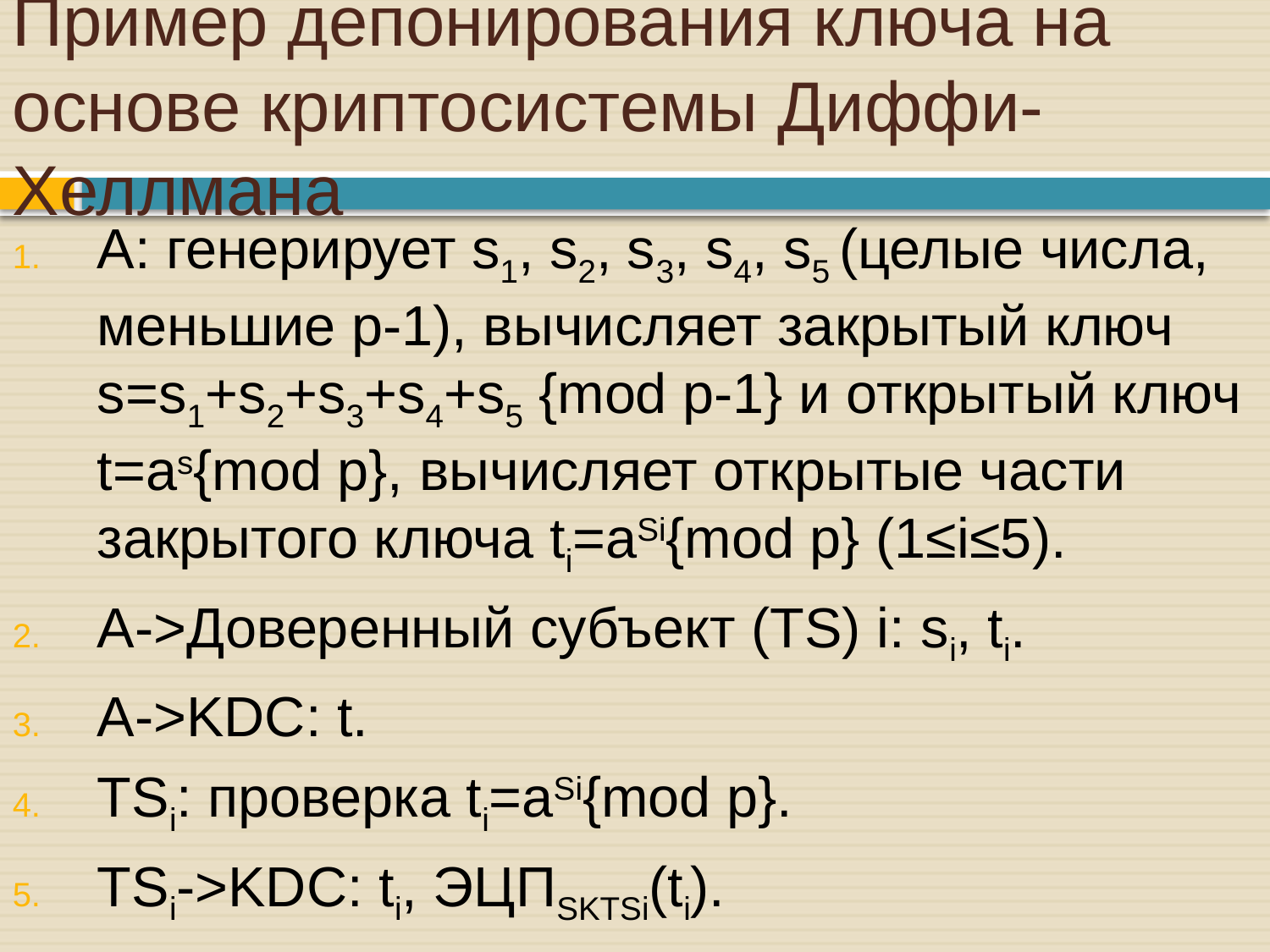

# Пример депонирования ключа на основе криптосистемы Диффи-Хеллмана
A: генерирует s1, s2, s3, s4, s5 (целые числа, меньшие p-1), вычисляет закрытый ключ s=s1+s2+s3+s4+s5 {mod p-1} и открытый ключ t=as{mod p}, вычисляет открытые части закрытого ключа ti=aSi{mod p} (1≤i≤5).
A->Доверенный субъект (TS) i: si, ti.
A->KDC: t.
TSi: проверка ti=aSi{mod p}.
TSi->KDC: ti, ЭЦПSKTSi(ti).